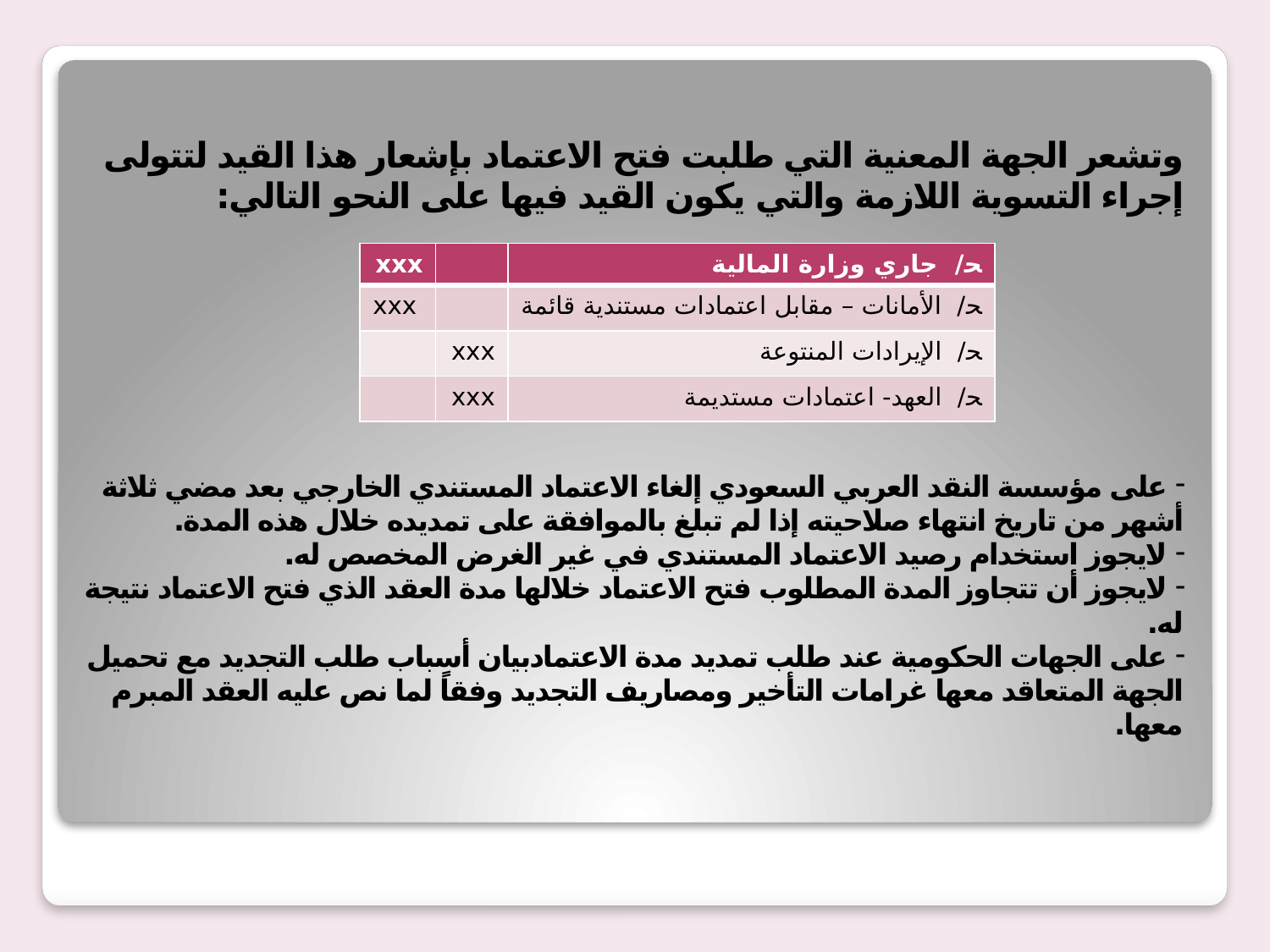

# وتشعر الجهة المعنية التي طلبت فتح الاعتماد بإشعار هذا القيد لتتولى إجراء التسوية اللازمة والتي يكون القيد فيها على النحو التالي:
| xxx |  | ﺤ/ جاري وزارة المالية |
| --- | --- | --- |
| xxx |  | ﺤ/ الأمانات – مقابل اعتمادات مستندية قائمة |
|  | xxx | ﺤ/ الإيرادات المنتوعة |
|  | xxx | ﺤ/ العهد- اعتمادات مستديمة |
 على مؤسسة النقد العربي السعودي إلغاء الاعتماد المستندي الخارجي بعد مضي ثلاثة أشهر من تاريخ انتهاء صلاحيته إذا لم تبلغ بالموافقة على تمديده خلال هذه المدة.
 لايجوز استخدام رصيد الاعتماد المستندي في غير الغرض المخصص له.
 لايجوز أن تتجاوز المدة المطلوب فتح الاعتماد خلالها مدة العقد الذي فتح الاعتماد نتيجة له.
 على الجهات الحكومية عند طلب تمديد مدة الاعتمادبيان أسباب طلب التجديد مع تحميل الجهة المتعاقد معها غرامات التأخير ومصاريف التجديد وفقاً لما نص عليه العقد المبرم معها.